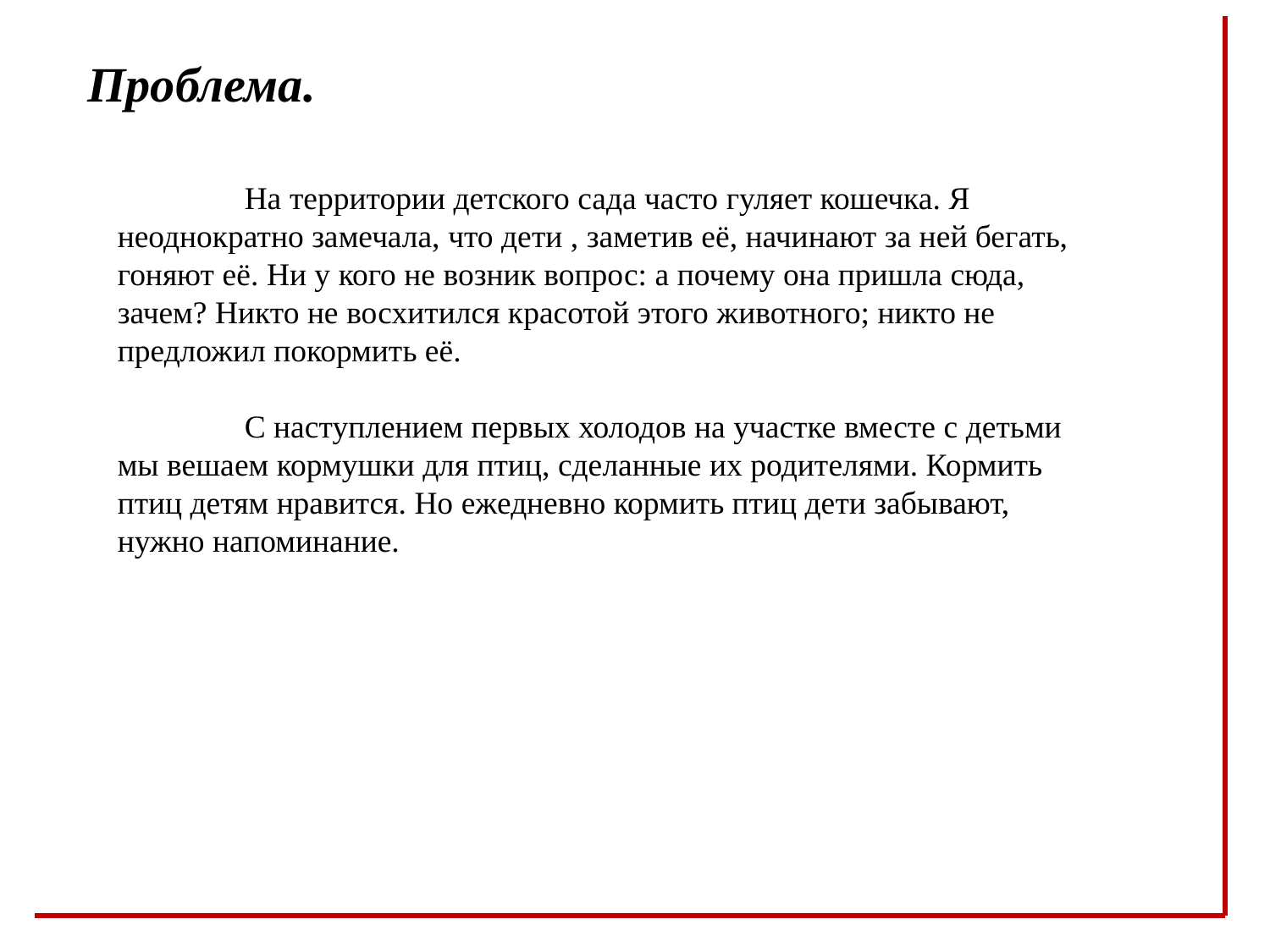

Проблема.
 	На территории детского сада часто гуляет кошечка. Я неоднократно замечала, что дети , заметив её, начинают за ней бегать, гоняют её. Ни у кого не возник вопрос: а почему она пришла сюда, зачем? Никто не восхитился красотой этого животного; никто не предложил покормить её.

	С наступлением первых холодов на участке вместе с детьми мы вешаем кормушки для птиц, сделанные их родителями. Кормить птиц детям нравится. Но ежедневно кормить птиц дети забывают, нужно напоминание.